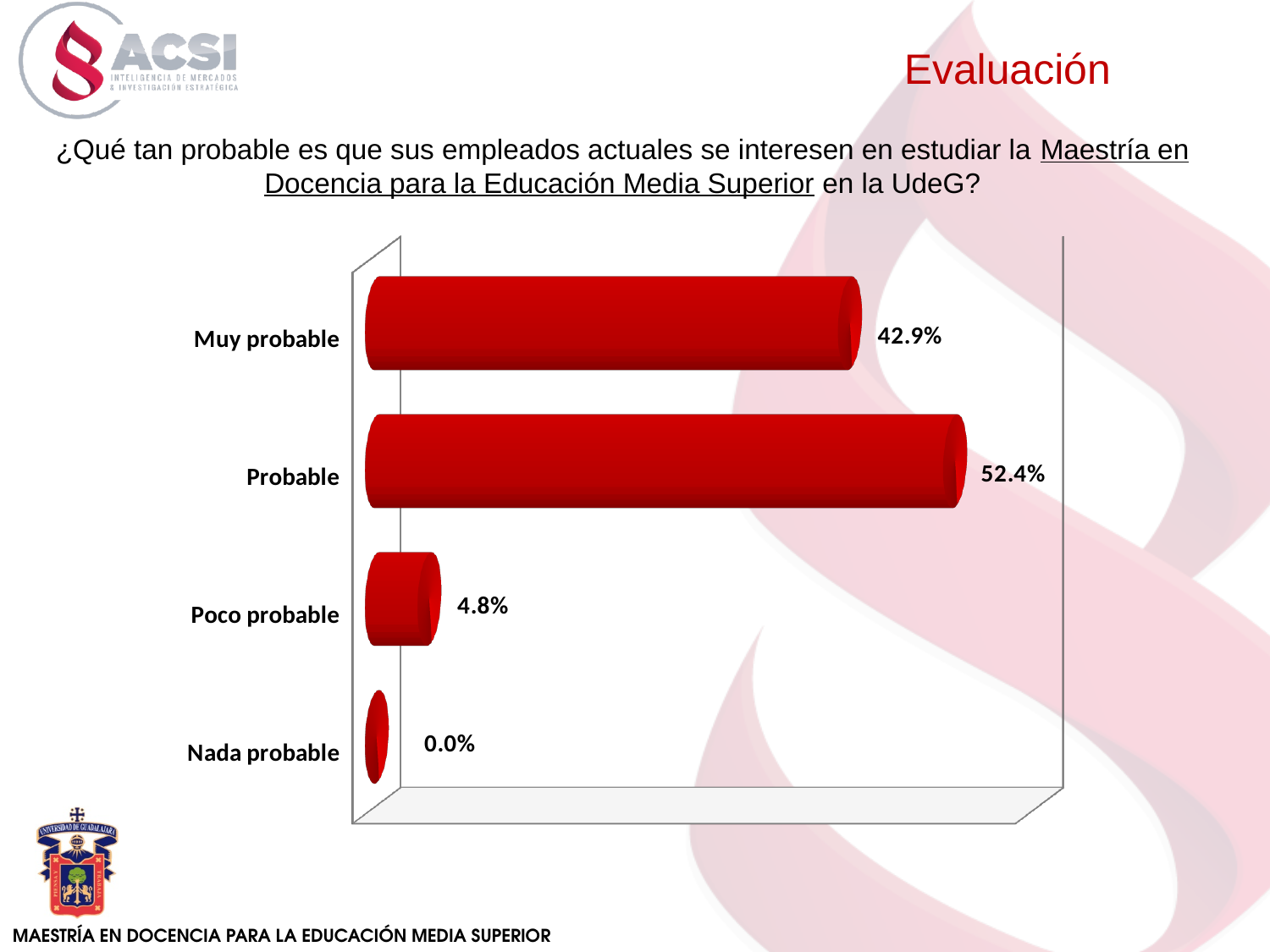

Evaluación
¿Qué tan probable es que sus empleados actuales se interesen en estudiar la Maestría en Docencia para la Educación Media Superior en la UdeG?

[unsupported chart]